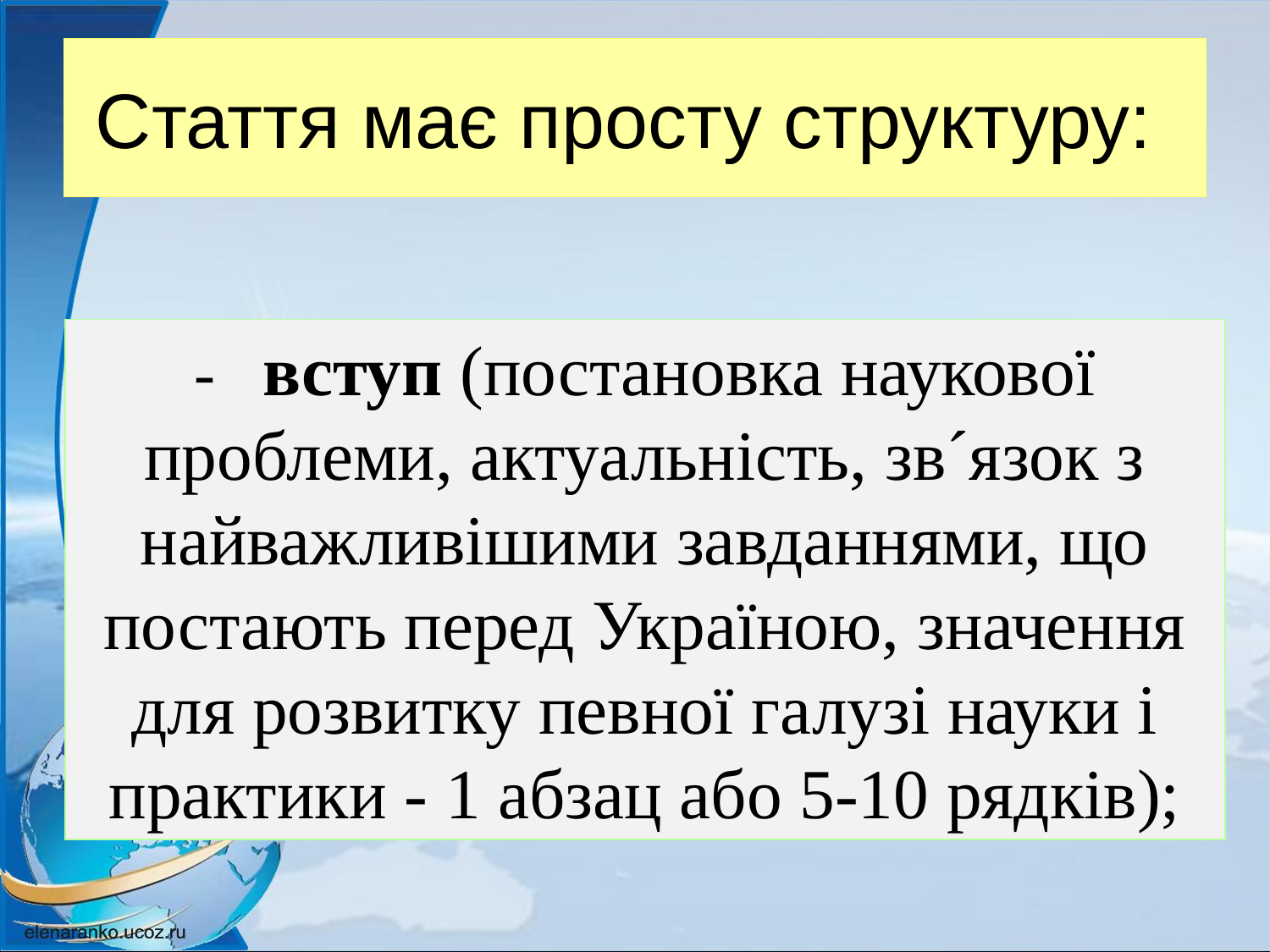

# Стаття має просту структуру:
-   вступ (постановка наукової проблеми, актуальність, зв´язок з найважливішими завданнями, що постають перед Україною, значення для розвитку певної галузі науки і практики - 1 абзац або 5-10 рядків);